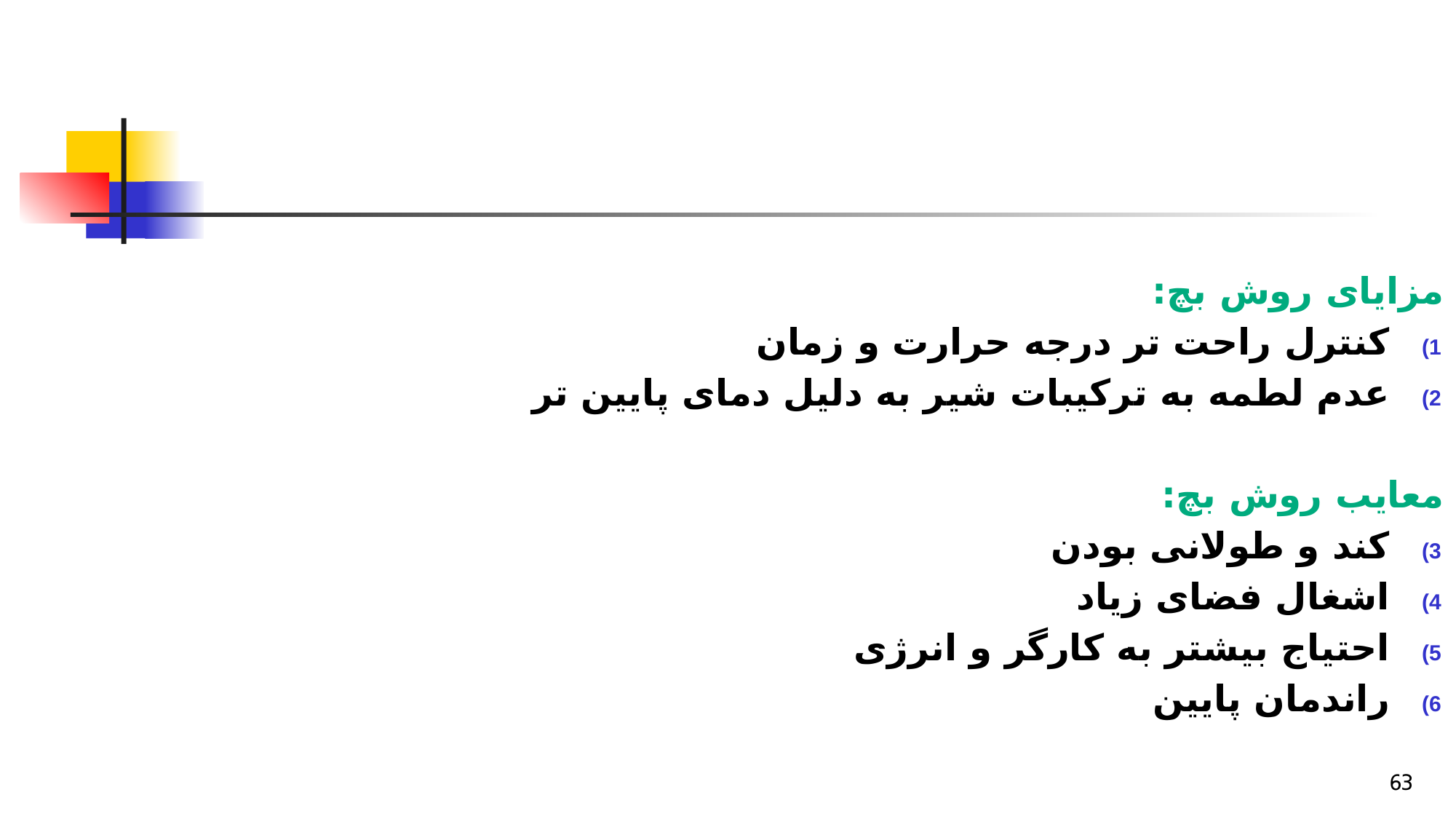

#
مزایای روش بچ:
کنترل راحت تر درجه حرارت و زمان
عدم لطمه به ترکیبات شیر به دلیل دمای پایین تر

معایب روش بچ:
کند و طولانی بودن
اشغال فضای زیاد
احتیاج بیشتر به کارگر و انرژی
راندمان پایین
63